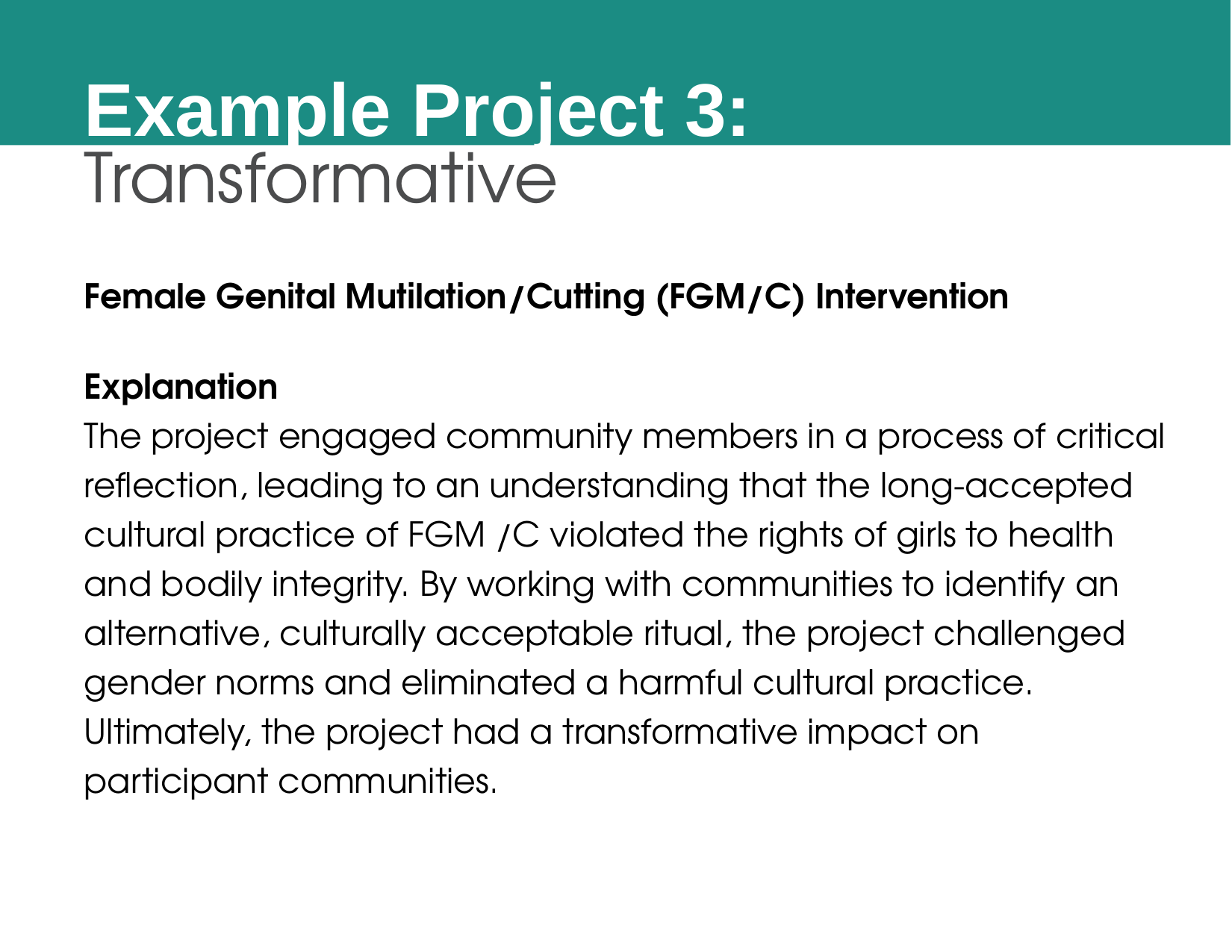

# Example Project 3:
Transformative
Female Genital Mutilation/Cutting (FGM/C) Intervention

Explanation
The project engaged community members in a process of critical reflection, leading to an understanding that the long-accepted cultural practice of FGM /C violated the rights of girls to health and bodily integrity. By working with communities to identify an alternative, culturally acceptable ritual, the project challenged gender norms and eliminated a harmful cultural practice. Ultimately, the project had a transformative impact on participant communities.